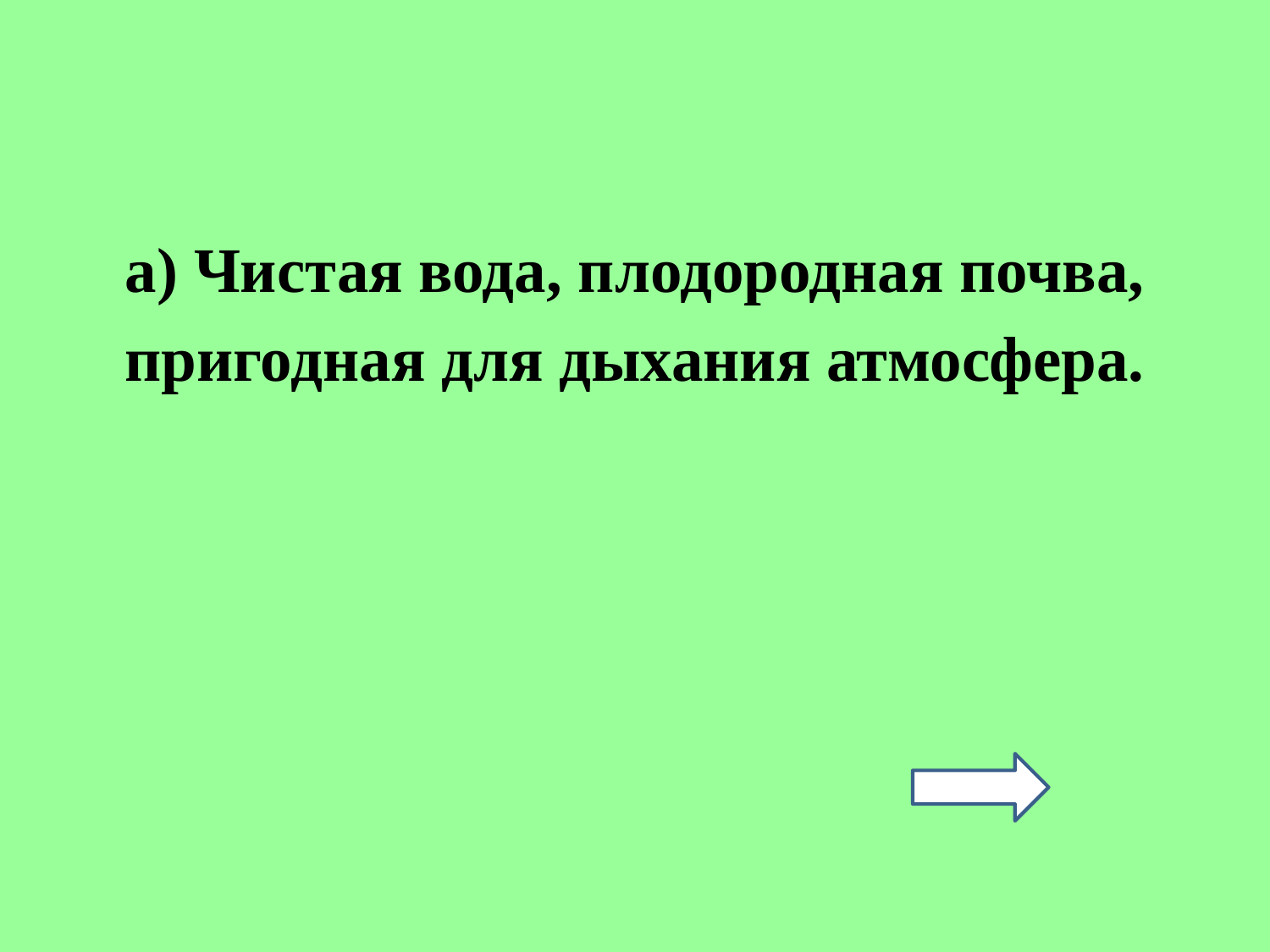

#
а) Чистая вода, плодородная почва,
 пригодная для дыхания атмосфера.